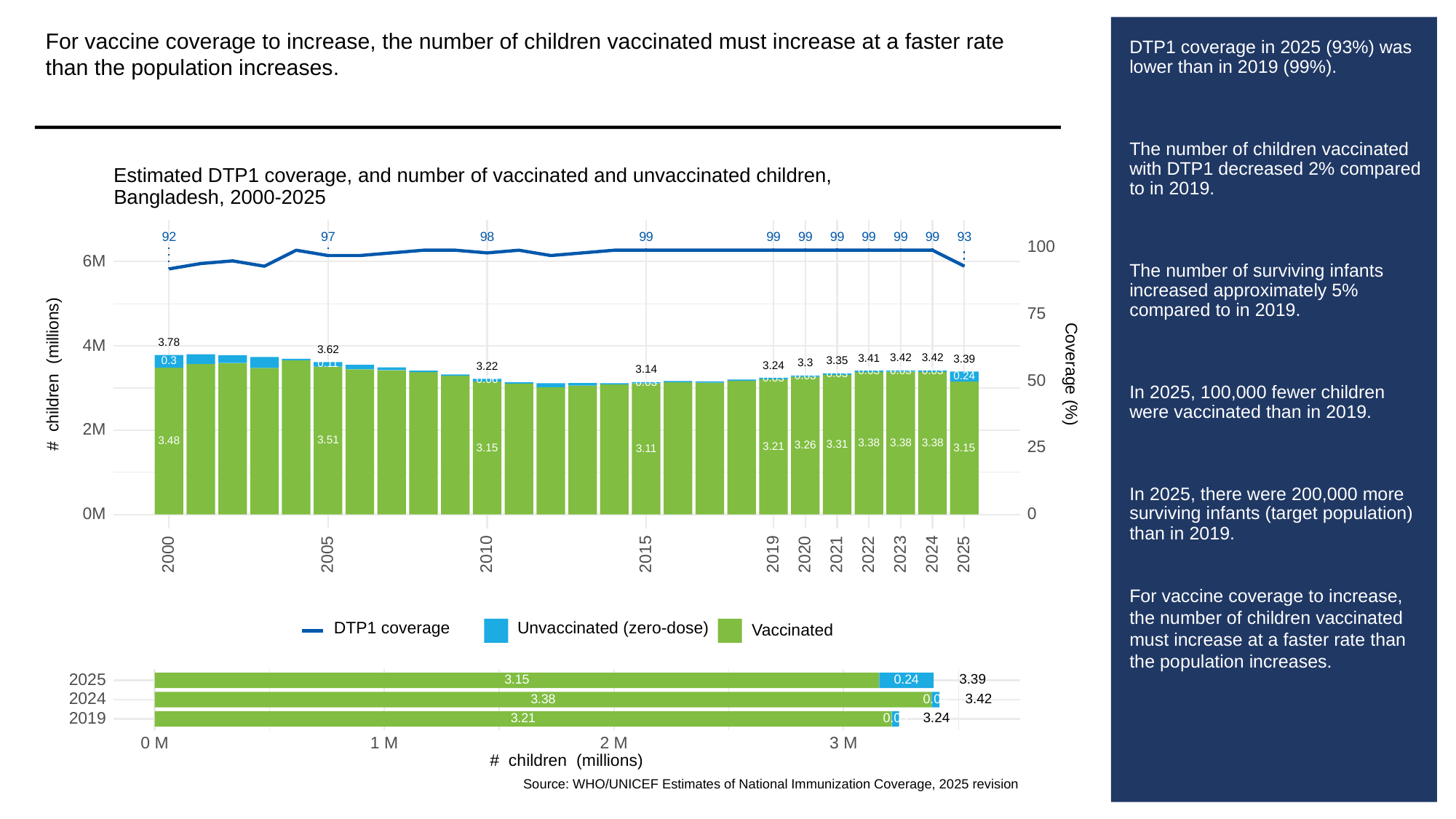

For vaccine coverage to increase, the number of children vaccinated must increase at a faster rate than the population increases.
# DTP1 coverage in 2025 (93%) was lower than in 2019 (99%).

The number of children vaccinated with DTP1 decreased 2% compared to in 2019.

The number of surviving infants increased approximately 5% compared to in 2019.

In 2025, 100,000 fewer children were vaccinated than in 2019.

In 2025, there were 200,000 more surviving infants (target population) than in 2019.

For vaccine coverage to increase, the number of children vaccinated must increase at a faster rate than the population increases.

Estimated DTP1 coverage, and number of vaccinated and unvaccinated children,
Bangladesh, 2000-2025

93
92
97
98
99
99
99
99
99
99
99
100

6M

75
3.78
4M
3.62

3.42
3.42

3.41

3.39

3.35
0.3

3.3
0.11

3.24

3.22

3.14
#  children  (millions)
Coverage (%)

0.03
0.03
0.03

0.03

0.03

0.24

0.03

50

0.06

0.03

2M

3.51
3.48
3.38
3.38
3.38
3.31
3.26
25
3.21
3.15
3.15
3.11

0M
0

2023
2000
2005
2010
2015
2019
2020
2021
2022
2024
2025

Unvaccinated (zero-dose)
DTP1 coverage
Vaccinated

2025
3.39
3.15
0.24

2024
3.42
3.38
0.03

2019
3.24
3.21
0.03

3 M
0 M
1 M
2 M
#  children  (millions)
Source: WHO/UNICEF Estimates of National Immunization Coverage, 2025 revision